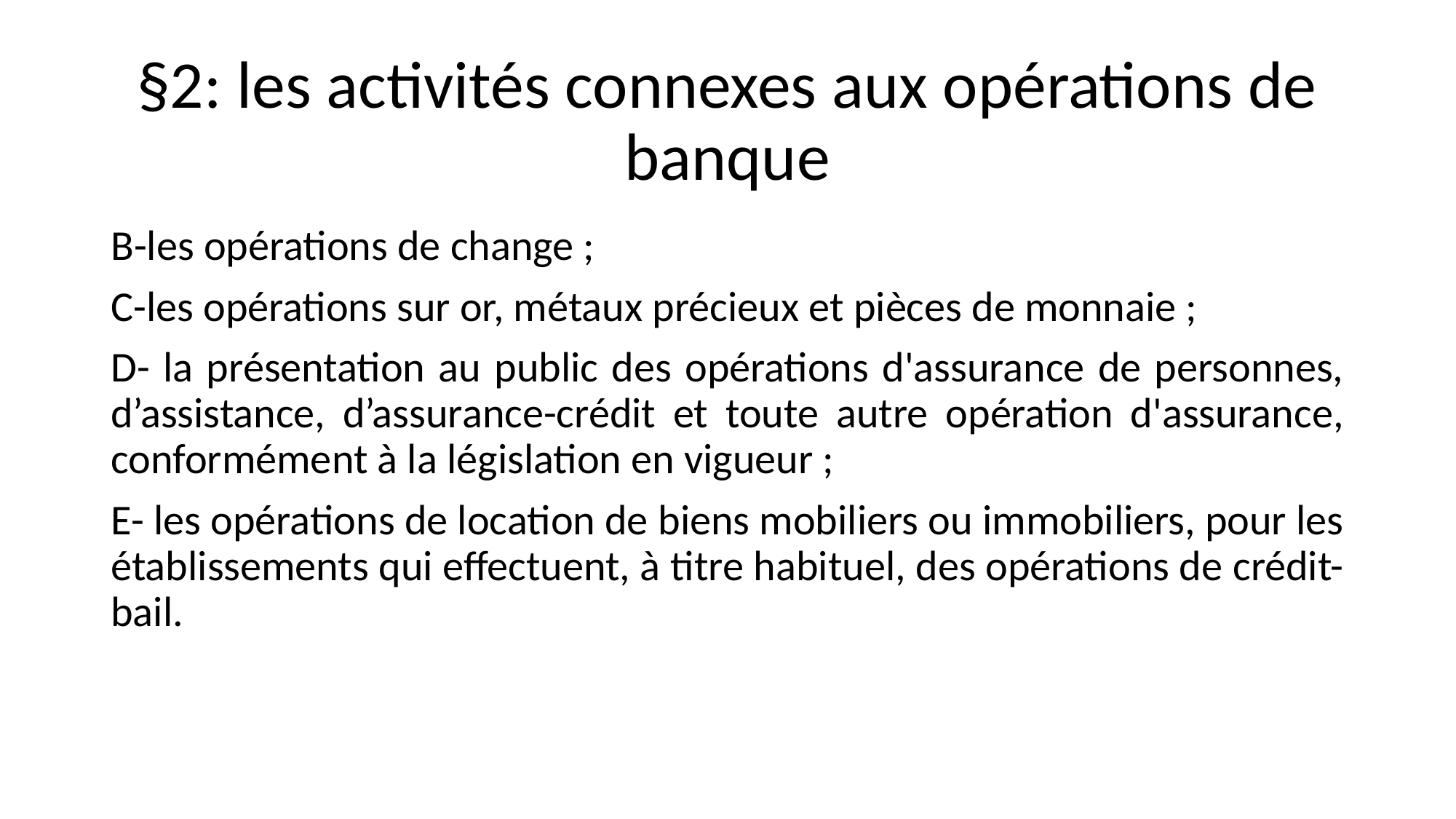

# §2: les activités connexes aux opérations de banque
B-les opérations de change ;
C-les opérations sur or, métaux précieux et pièces de monnaie ;
D- la présentation au public des opérations d'assurance de personnes, d’assistance, d’assurance-crédit et toute autre opération d'assurance, conformément à la législation en vigueur ;
E- les opérations de location de biens mobiliers ou immobiliers, pour les établissements qui effectuent, à titre habituel, des opérations de crédit-bail.